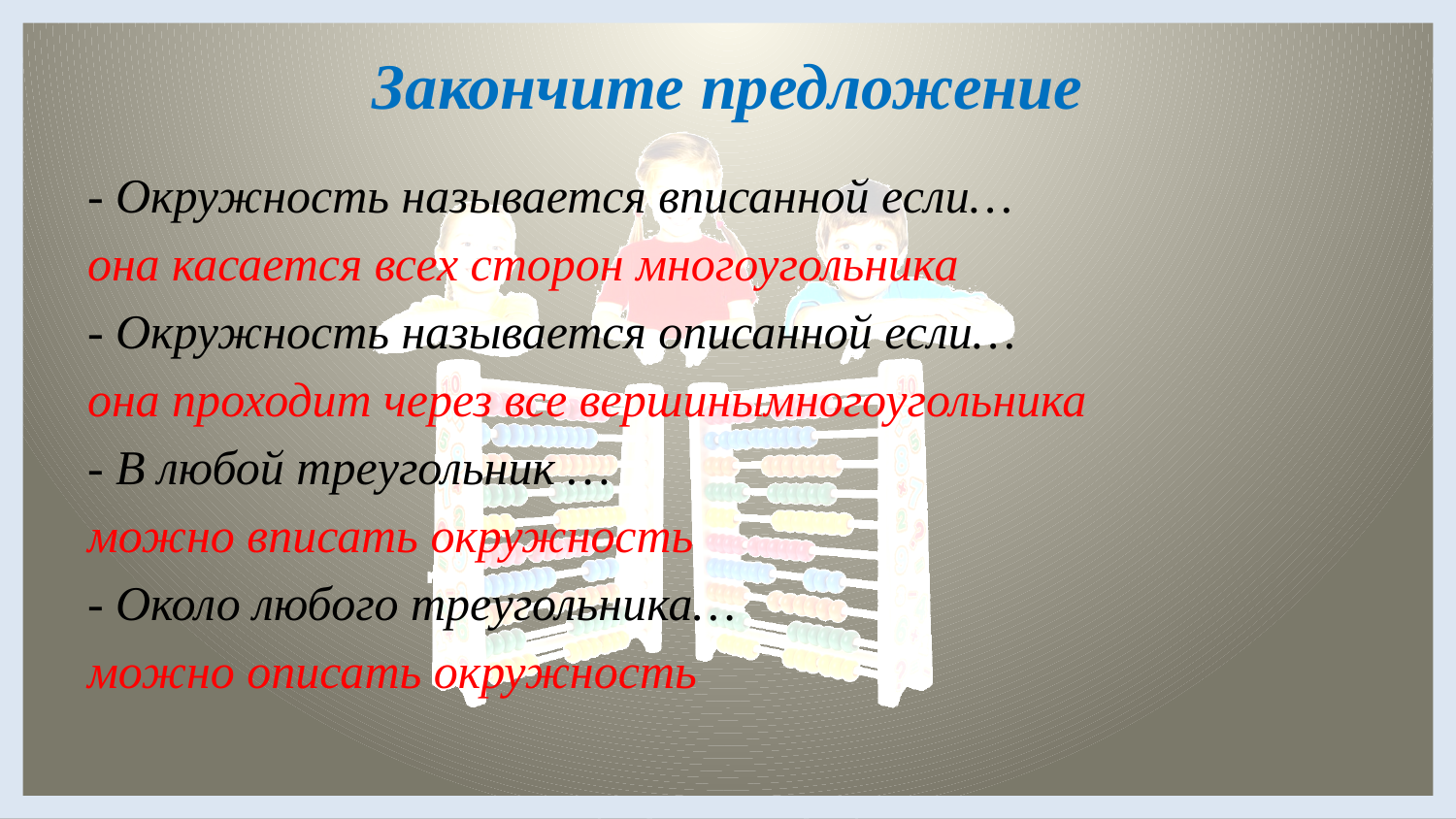

# Закончите предложение
- Окружность называется вписанной если…
она касается всех сторон многоугольника
- Окружность называется описанной если…
она проходит через все вершинымногоугольника
- В любой треугольник …
можно вписать окружность
- Около любого треугольника…
можно описать окружность